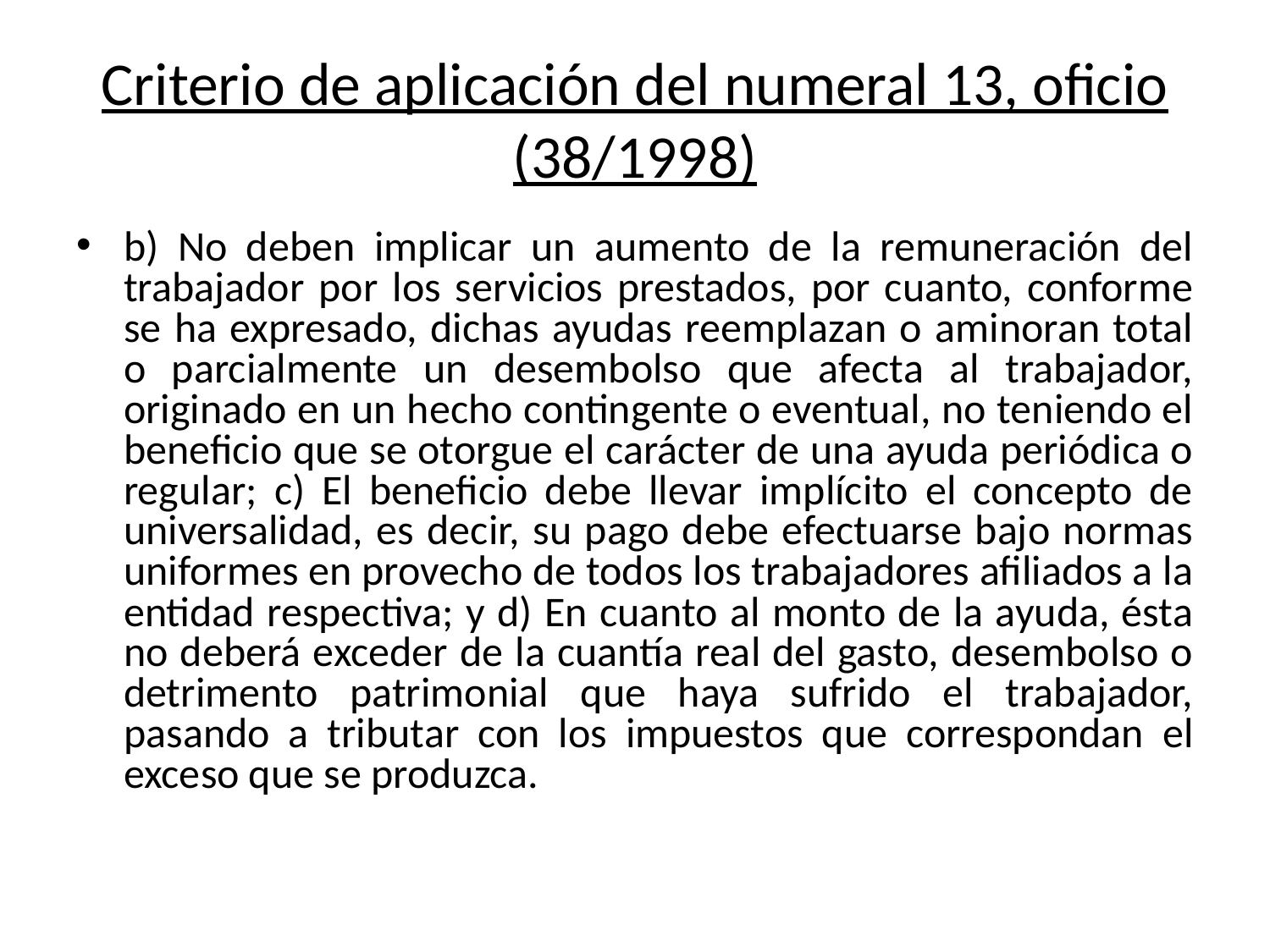

# Criterio de aplicación del numeral 13, oficio (38/1998)
b) No deben implicar un aumento de la remuneración del trabajador por los servicios prestados, por cuanto, conforme se ha expresado, dichas ayudas reemplazan o aminoran total o parcialmente un desembolso que afecta al trabajador, originado en un hecho contingente o eventual, no teniendo el beneficio que se otorgue el carácter de una ayuda periódica o regular; c) El beneficio debe llevar implícito el concepto de universalidad, es decir, su pago debe efectuarse bajo normas uniformes en provecho de todos los trabajadores afiliados a la entidad respectiva; y d) En cuanto al monto de la ayuda, ésta no deberá exceder de la cuantía real del gasto, desembolso o detrimento patrimonial que haya sufrido el trabajador, pasando a tributar con los impuestos que correspondan el exceso que se produzca.